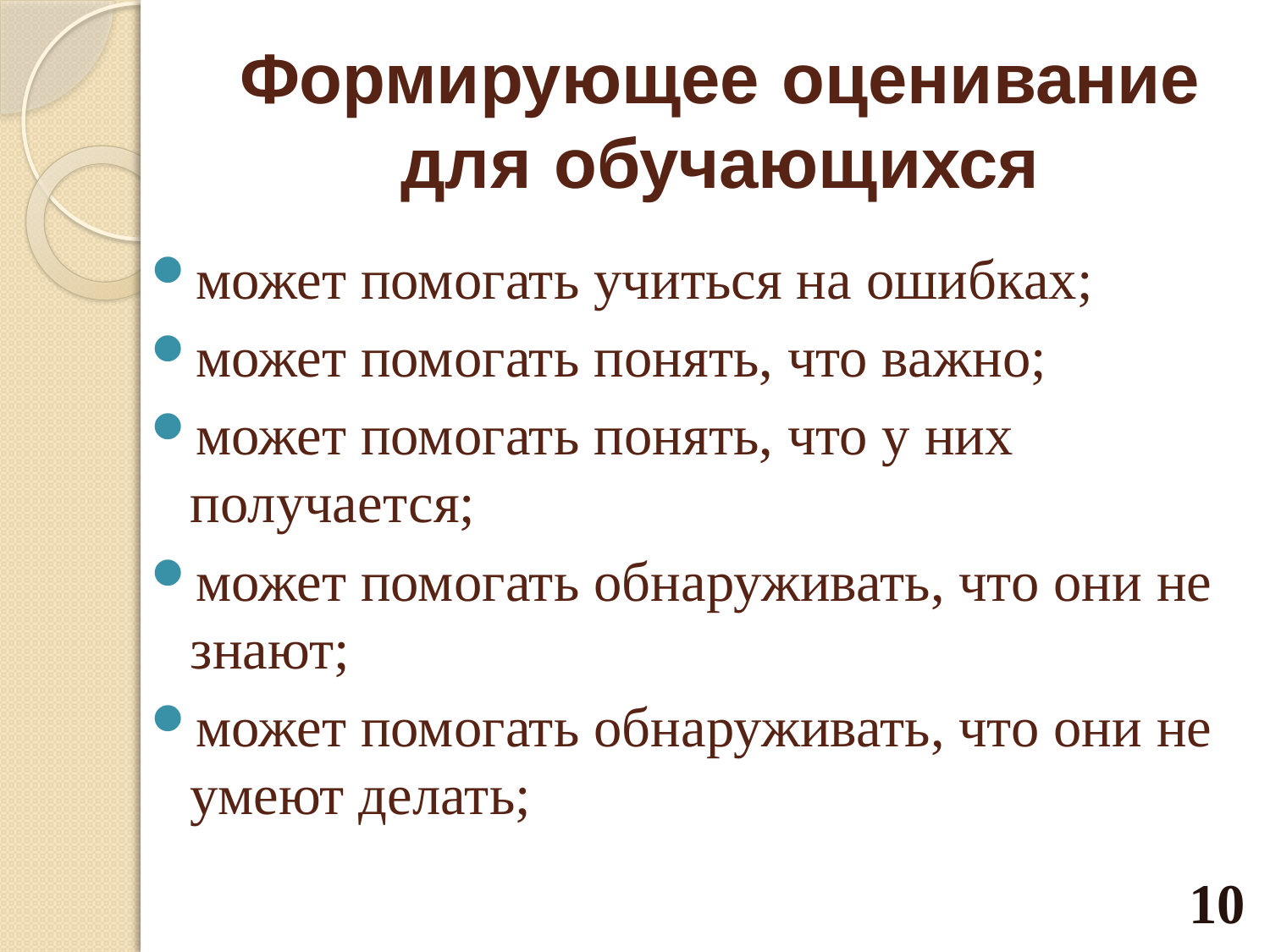

# Формирующее оценивание для обучающихся
может помогать учиться на ошибках;
может помогать понять, что важно;
может помогать понять, что у них получается;
может помогать обнаруживать, что они не знают;
может помогать обнаруживать, что они не умеют делать;
10